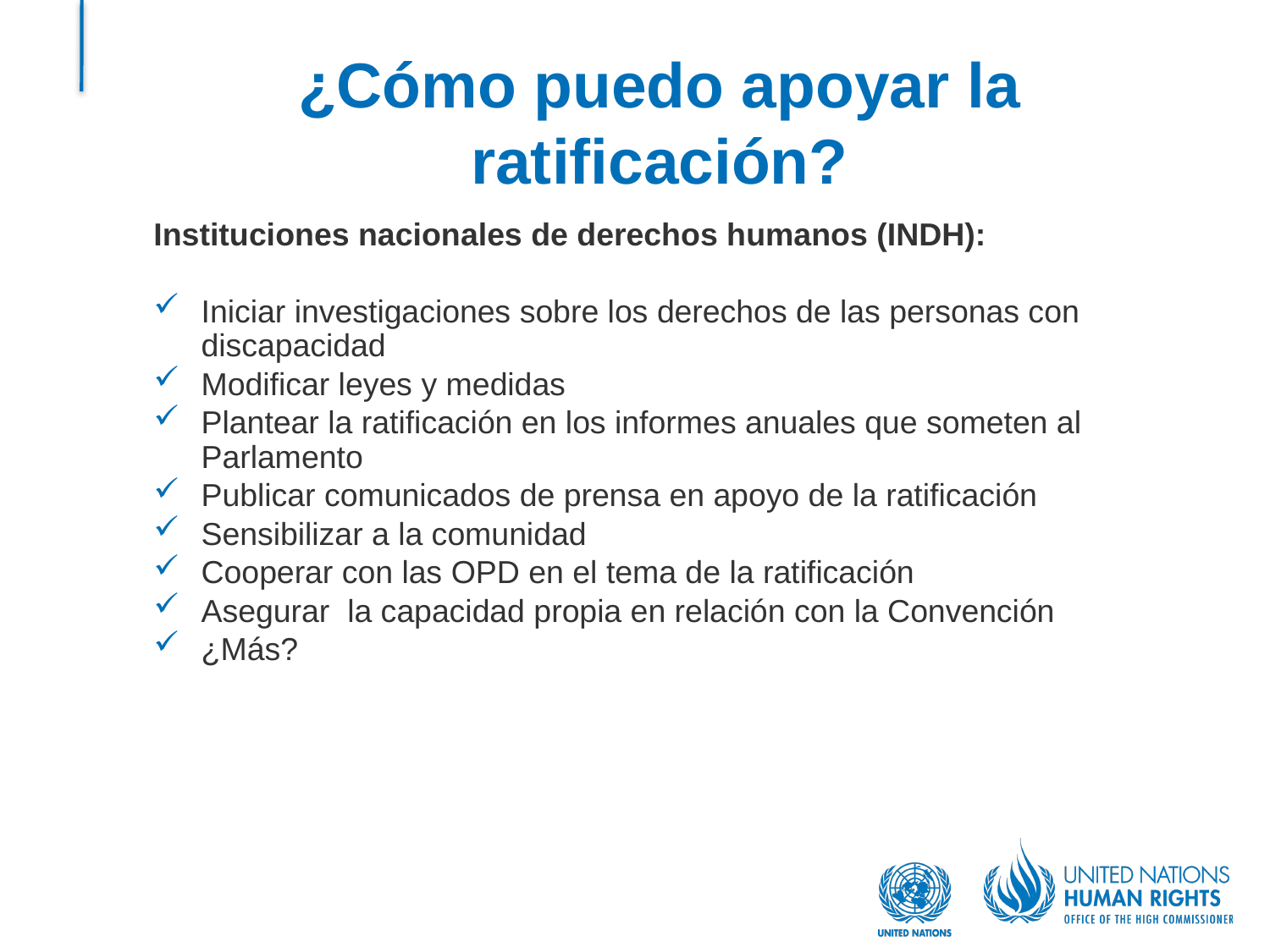

# ¿Cómo puedo apoyar la ratificación?
Instituciones nacionales de derechos humanos (INDH):

Iniciar investigaciones sobre los derechos de las personas con discapacidad
Modificar leyes y medidas
Plantear la ratificación en los informes anuales que someten al Parlamento
Publicar comunicados de prensa en apoyo de la ratificación
Sensibilizar a la comunidad
Cooperar con las OPD en el tema de la ratificación
Asegurar  la capacidad propia en relación con la Convención
¿Más?